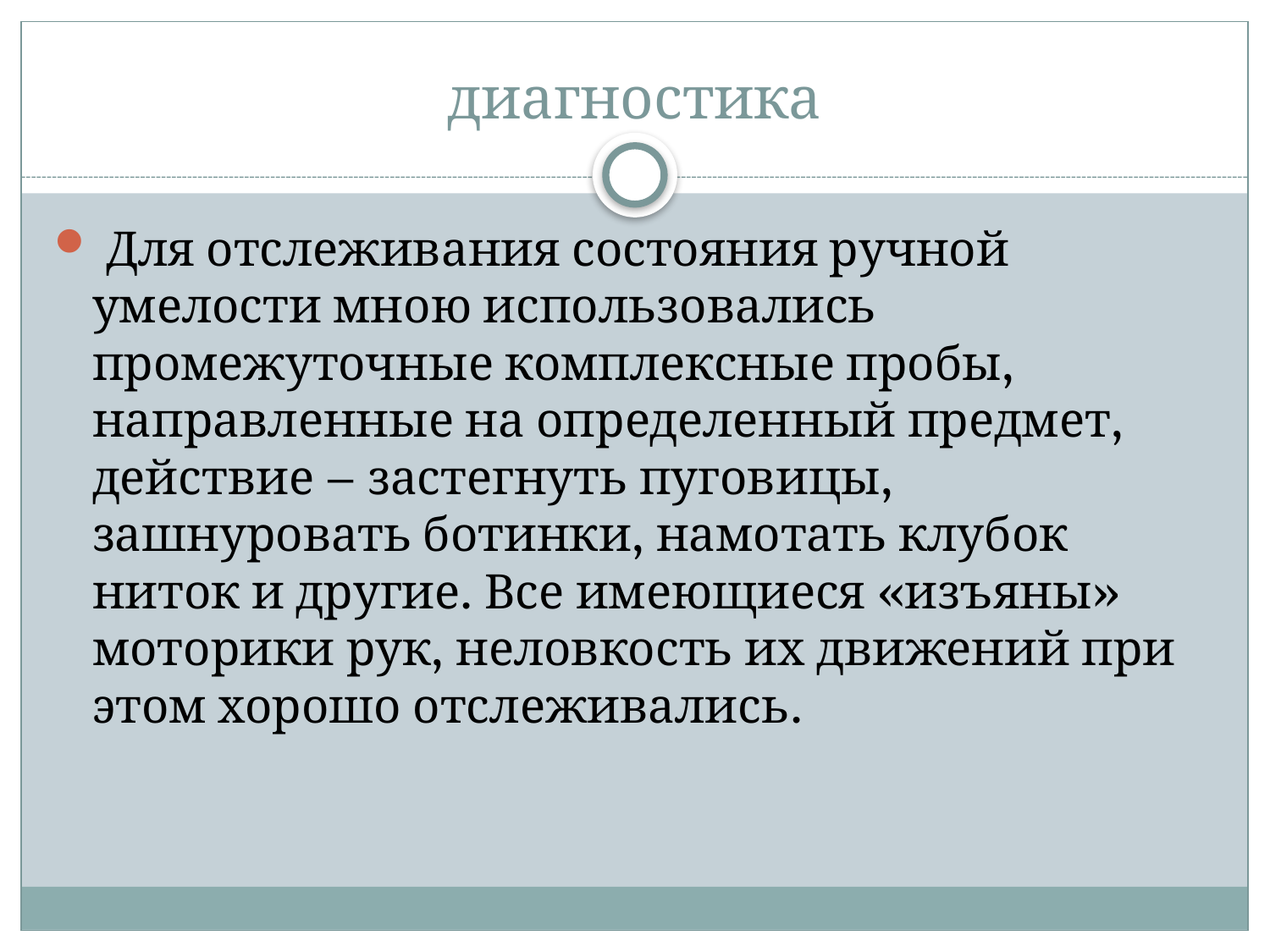

# диагностика
 Для отслеживания состояния ручной умелости мною использовались промежуточные комплексные пробы, направленные на определенный предмет, действие – застегнуть пуговицы, зашнуровать ботинки, намотать клубок ниток и другие. Все имеющиеся «изъяны» моторики рук, неловкость их движений при этом хорошо отслеживались.